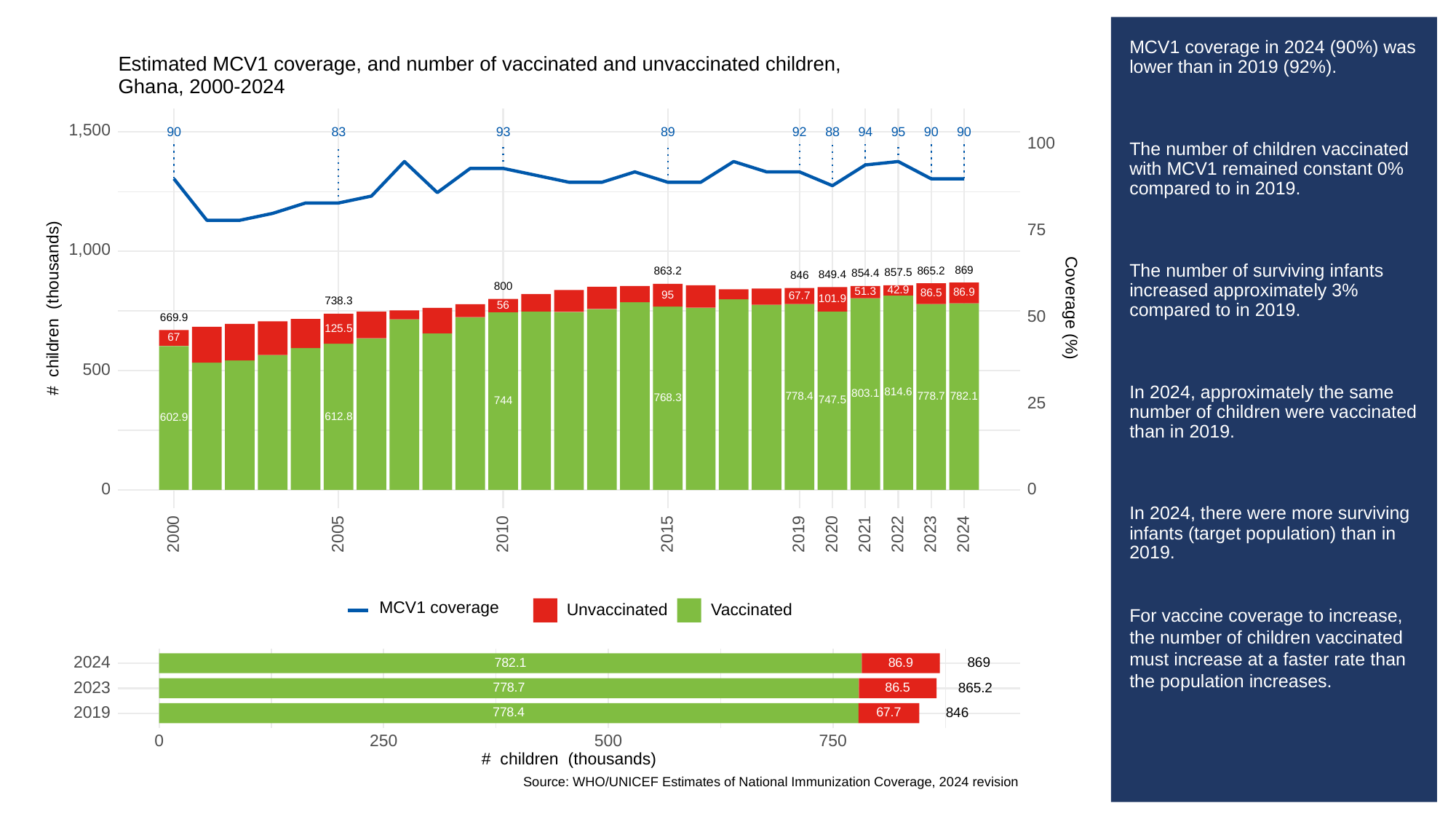

# MCV1 coverage in 2024 (90%) was lower than in 2019 (92%).

The number of children vaccinated with MCV1 remained constant 0% compared to in 2019.

The number of surviving infants increased approximately 3% compared to in 2019.

In 2024, approximately the same number of children were vaccinated than in 2019.

In 2024, there were more surviving infants (target population) than in 2019.

For vaccine coverage to increase, the number of children vaccinated must increase at a faster rate than the population increases.

Estimated MCV1 coverage, and number of vaccinated and unvaccinated children,
Ghana, 2000-2024

1,500
83
93
90
89
92
88
94
95
90
90

100

75
1,000

869
865.2
863.2
857.5
854.4
849.4
846

800

42.9

51.3

86.9

86.5

95
67.7

101.9

738.3

#  children  (thousands)
Coverage (%)
56

50

669.9

125.5

67

500

814.6
803.1
782.1
778.7
778.4
768.3
747.5
744
25
612.8
602.9

0
0

2023
2000
2005
2010
2015
2019
2020
2021
2022
2024

MCV1 coverage
Unvaccinated
Vaccinated

2024
869
782.1
86.9

2023
865.2
778.7
86.5

2019
846
778.4
67.7

0
250
500
750
#  children  (thousands)
Source: WHO/UNICEF Estimates of National Immunization Coverage, 2024 revision